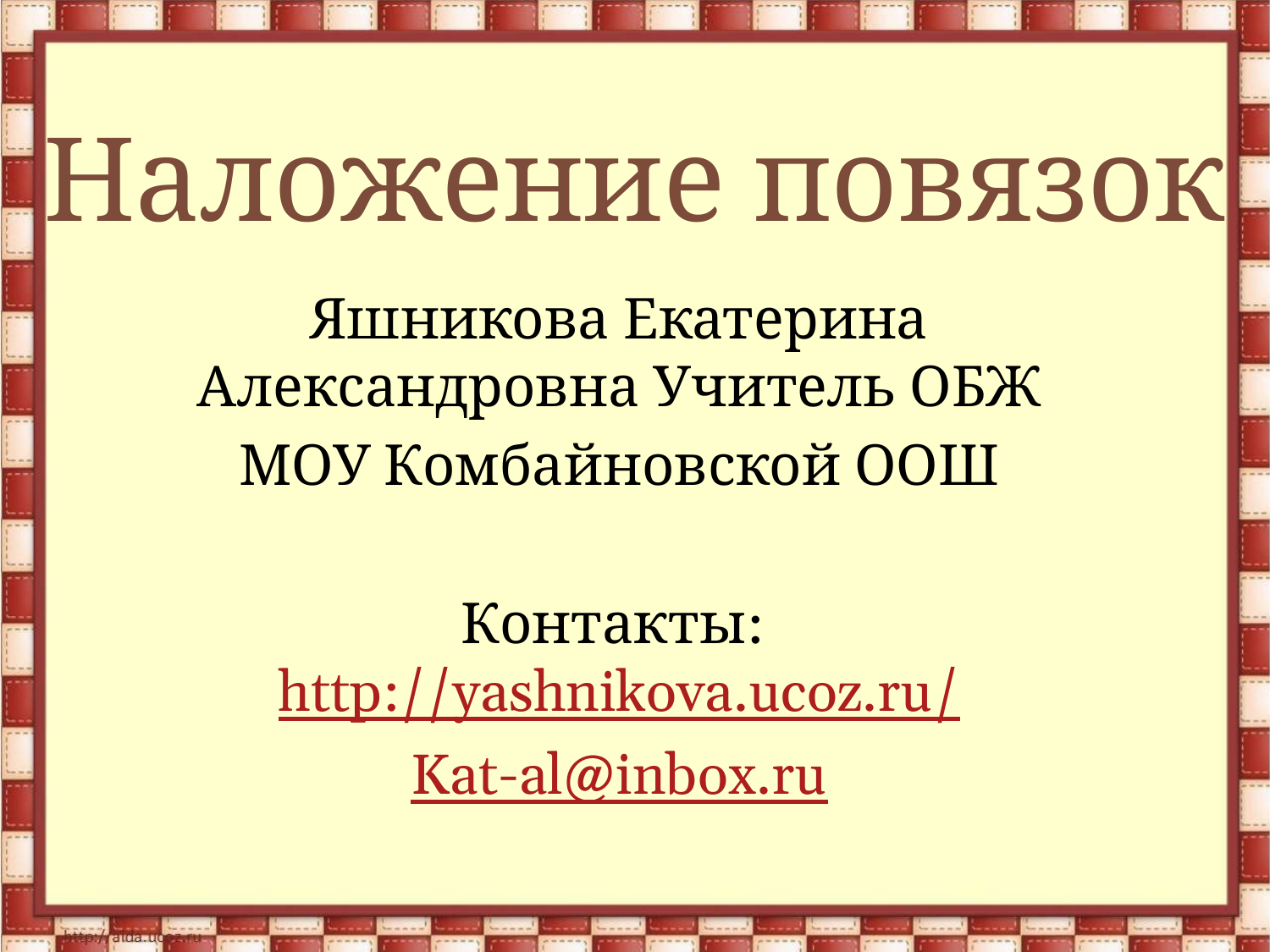

# Наложение повязок
Яшникова Екатерина Александровна Учитель ОБЖ
МОУ Комбайновской ООШ

Контакты: http://yashnikova.ucoz.ru/
Kat-al@inbox.ru